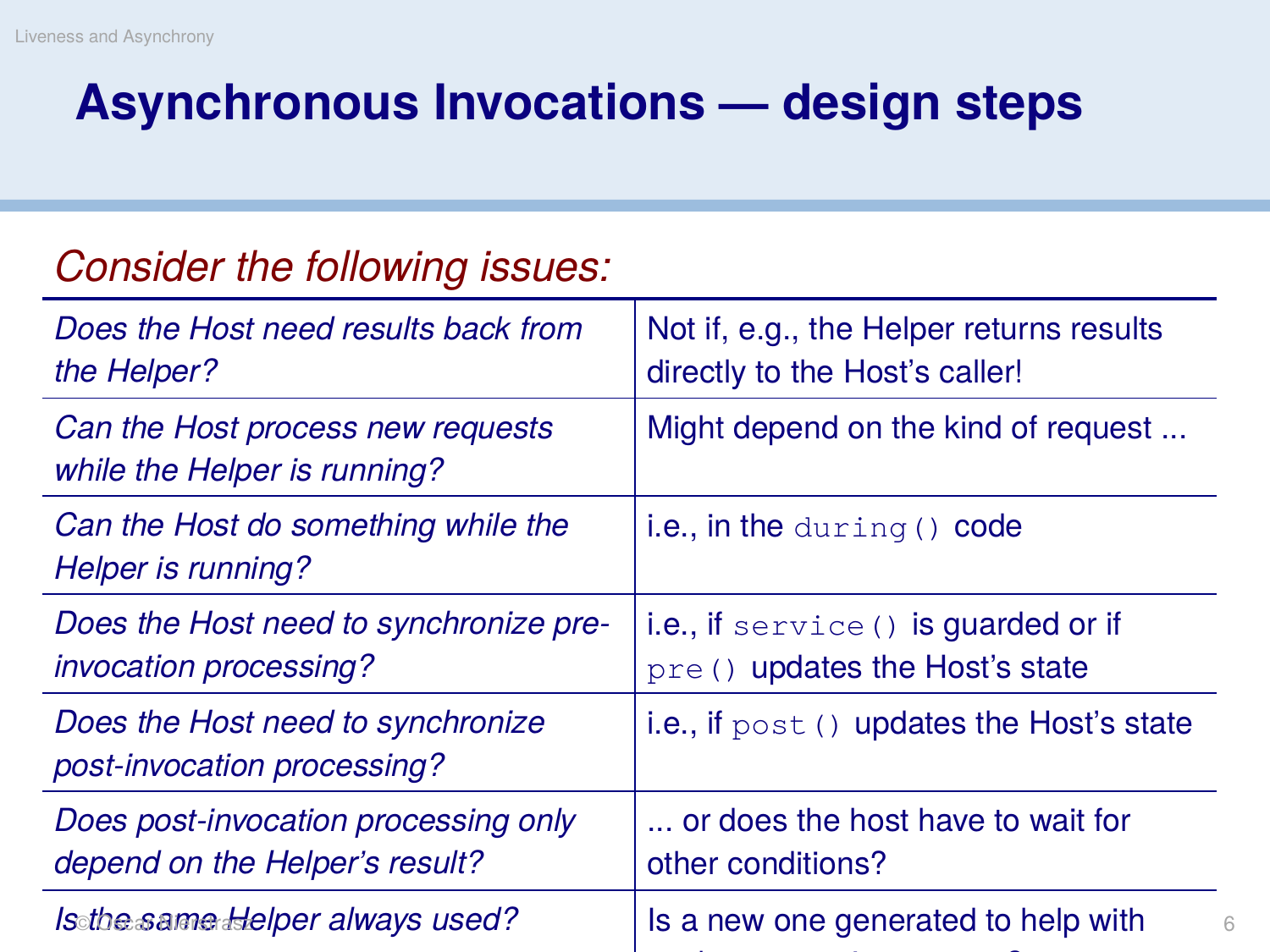

Liveness and Asynchrony
# Asynchronous Invocations — design steps
| Consider the following issues: |  |
| --- | --- |
| Does the Host need results back from the Helper? | Not if, e.g., the Helper returns results directly to the Host’s caller! |
| Can the Host process new requests while the Helper is running? | Might depend on the kind of request ... |
| Can the Host do something while the Helper is running? | i.e., in the during() code |
| Does the Host need to synchronize pre-invocation processing? | i.e., if service() is guarded or if pre() updates the Host’s state |
| Does the Host need to synchronize post-invocation processing? | i.e., if post() updates the Host’s state |
| Does post-invocation processing only depend on the Helper’s result? | ... or does the host have to wait for other conditions? |
| Is the same Helper always used? | Is a new one generated to help with each new service request? |
© Oscar Nierstrasz
6